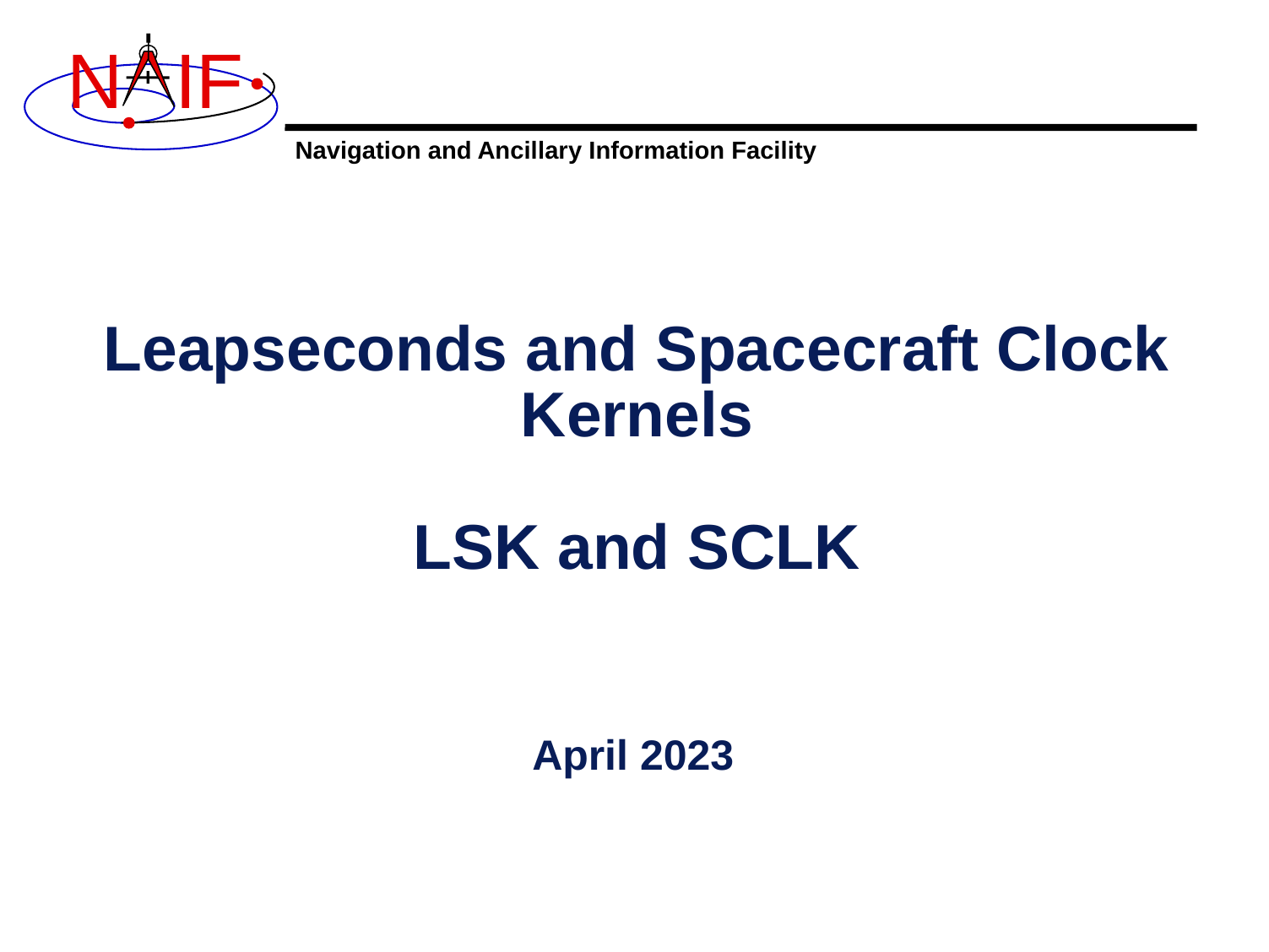

# Leapseconds and Spacecraft Clock Kernels LSK and SCLK
April 2023